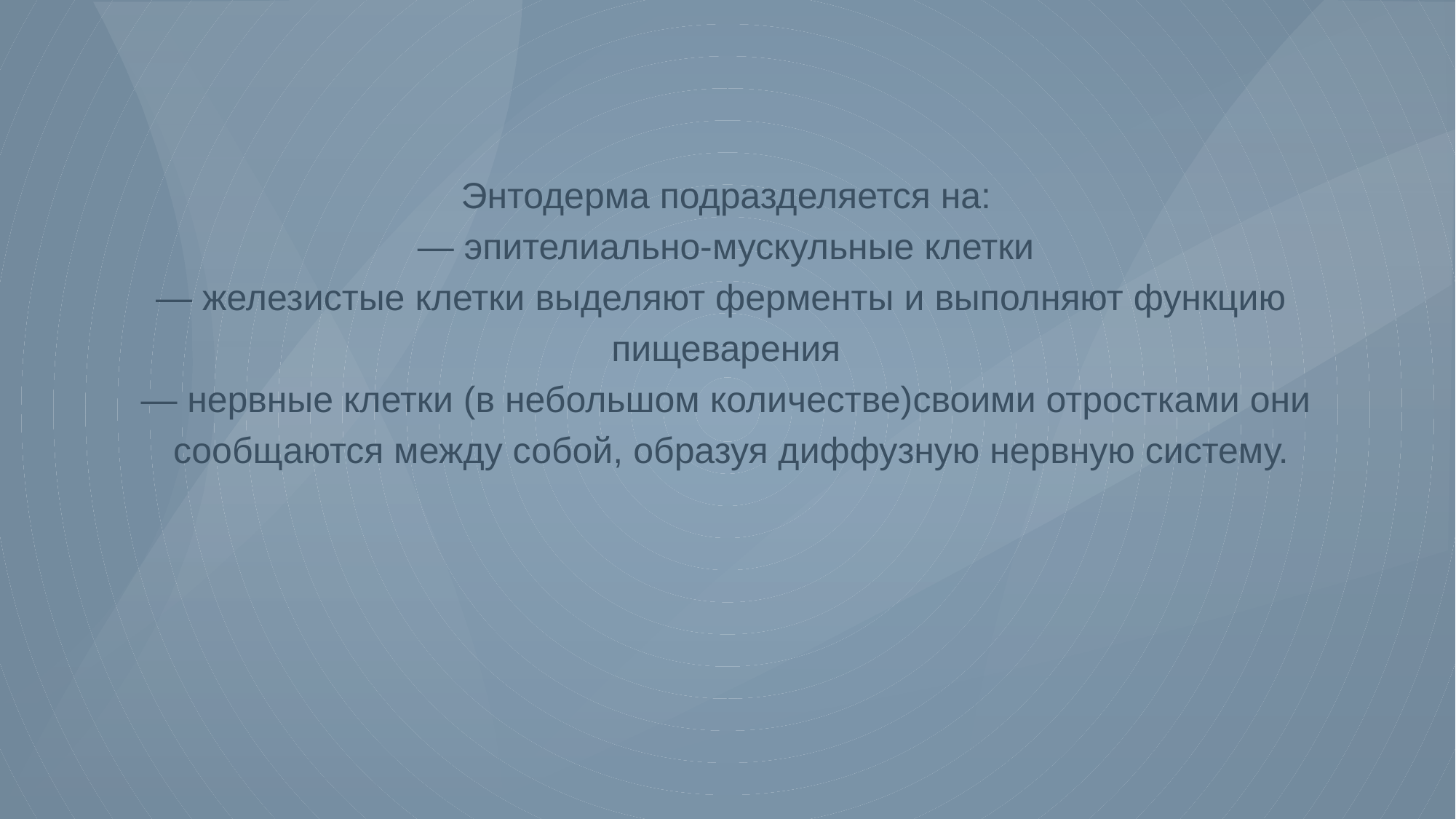

Энтодерма подразделяется на:
— эпителиально-мускульные клетки
— железистые клетки выделяют ферменты и выполняют функцию
пищеварения
— нервные клетки (в небольшом количестве)cвоими отростками они
 сообщаются между собой, образуя диффузную нервную систему.